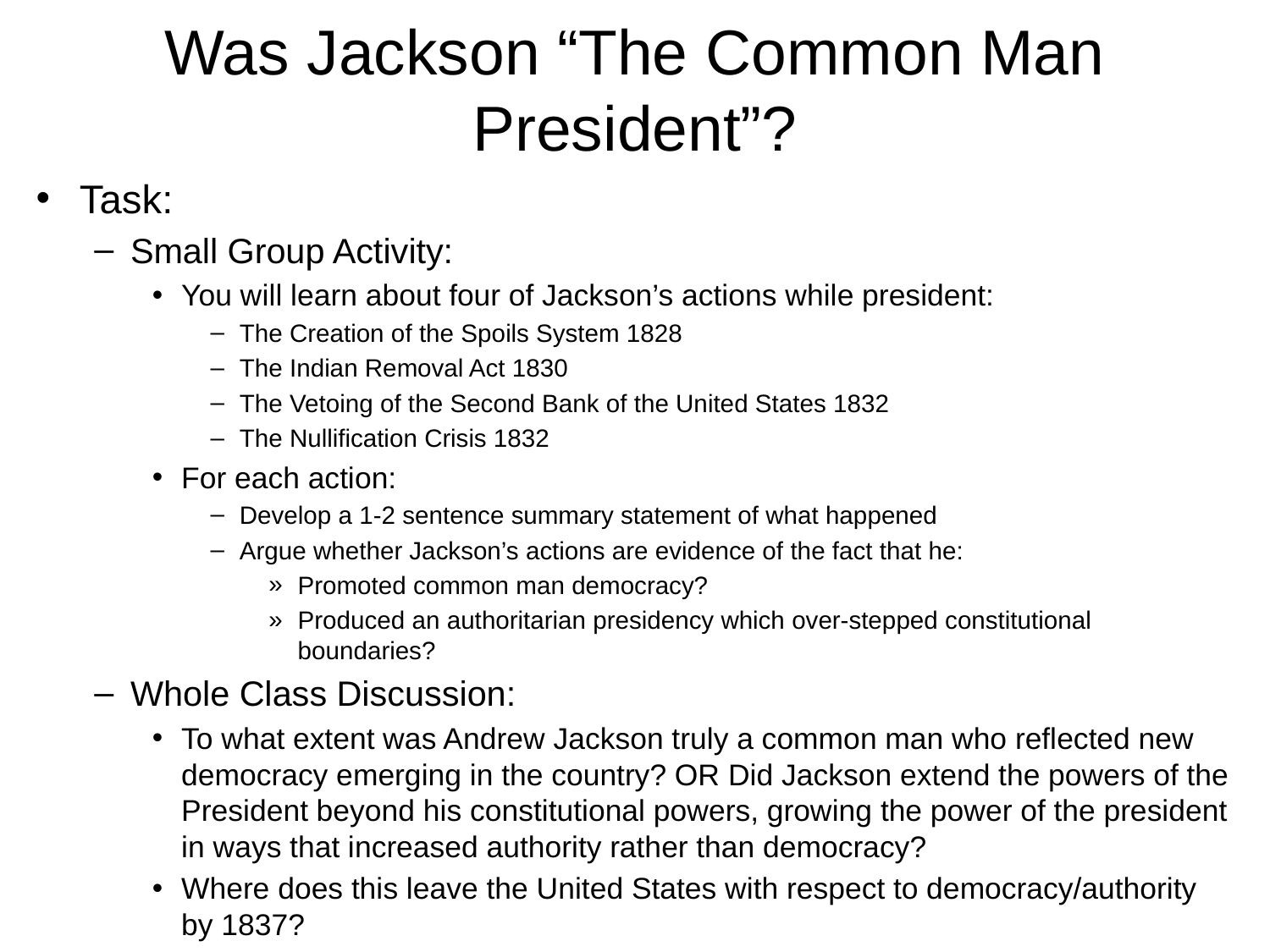

# Was Jackson “The Common Man President”?
Task:
Small Group Activity:
You will learn about four of Jackson’s actions while president:
The Creation of the Spoils System 1828
The Indian Removal Act 1830
The Vetoing of the Second Bank of the United States 1832
The Nullification Crisis 1832
For each action:
Develop a 1-2 sentence summary statement of what happened
Argue whether Jackson’s actions are evidence of the fact that he:
Promoted common man democracy?
Produced an authoritarian presidency which over-stepped constitutional boundaries?
Whole Class Discussion:
To what extent was Andrew Jackson truly a common man who reflected new democracy emerging in the country? OR Did Jackson extend the powers of the President beyond his constitutional powers, growing the power of the president in ways that increased authority rather than democracy?
Where does this leave the United States with respect to democracy/authority by 1837?